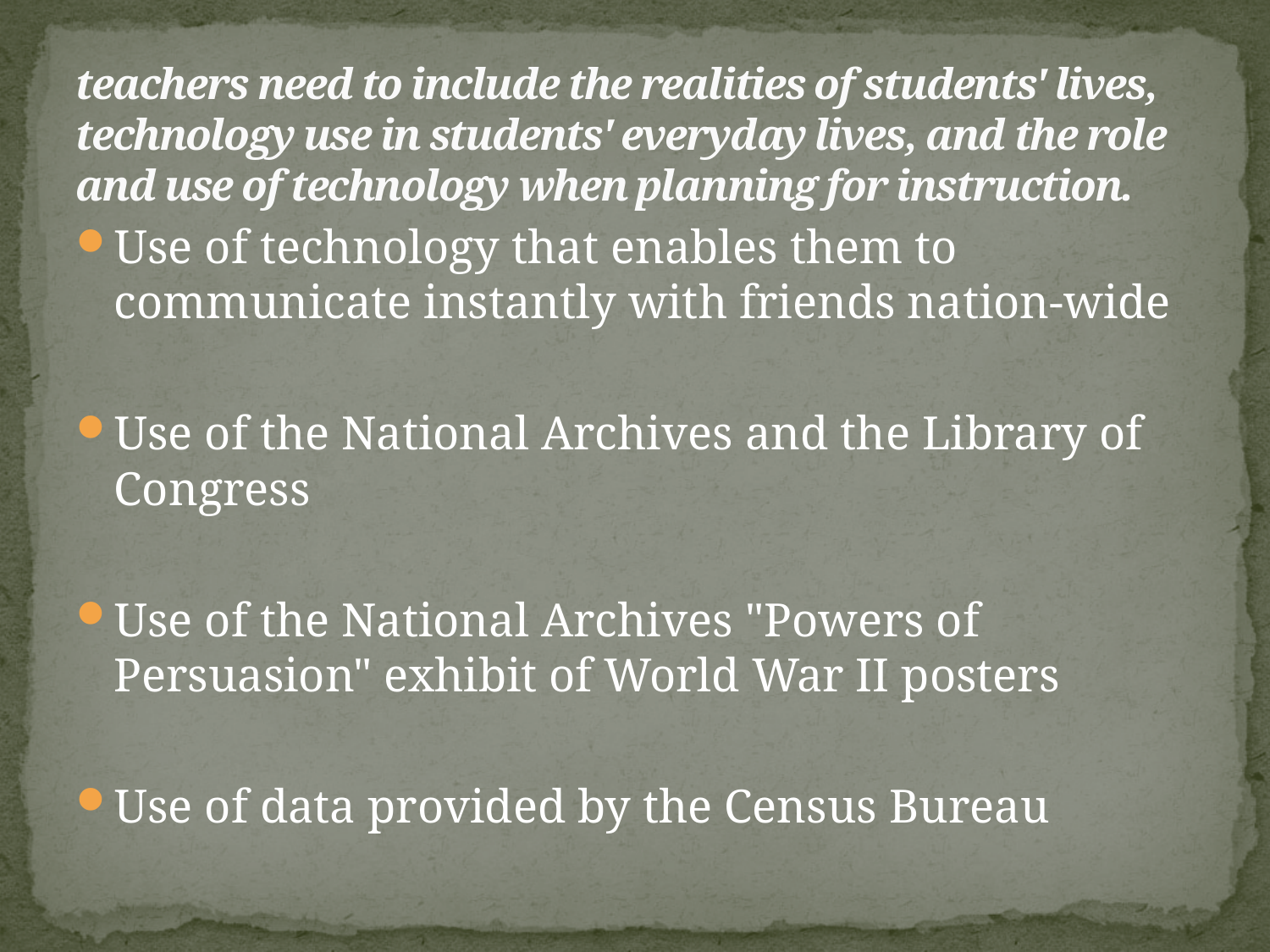

# teachers need to include the realities of students' lives, technology use in students' everyday lives, and the role and use of technology when planning for instruction.
Use of technology that enables them to communicate instantly with friends nation-wide

Use of the National Archives and the Library of Congress

Use of the National Archives "Powers of Persuasion" exhibit of World War II posters

Use of data provided by the Census Bureau